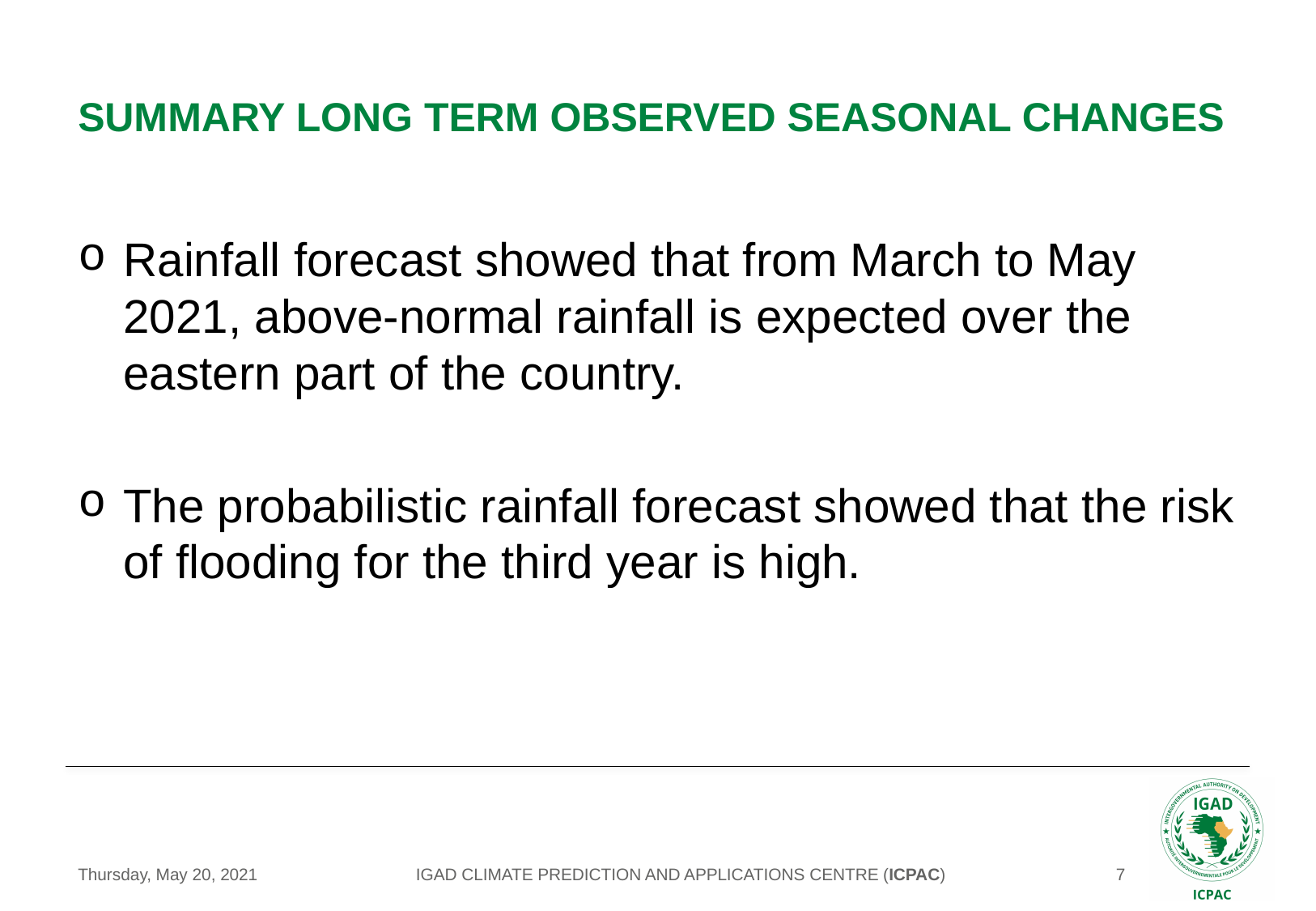

# summary long term observed seasonal changes

Rainfall forecast showed that from March to May 2021, above-normal rainfall is expected over the eastern part of the country.

The probabilistic rainfall forecast showed that the risk of flooding for the third year is high.

IGAD CLIMATE PREDICTION AND APPLICATIONS CENTRE (ICPAC)
Thursday, May 20, 2021
7